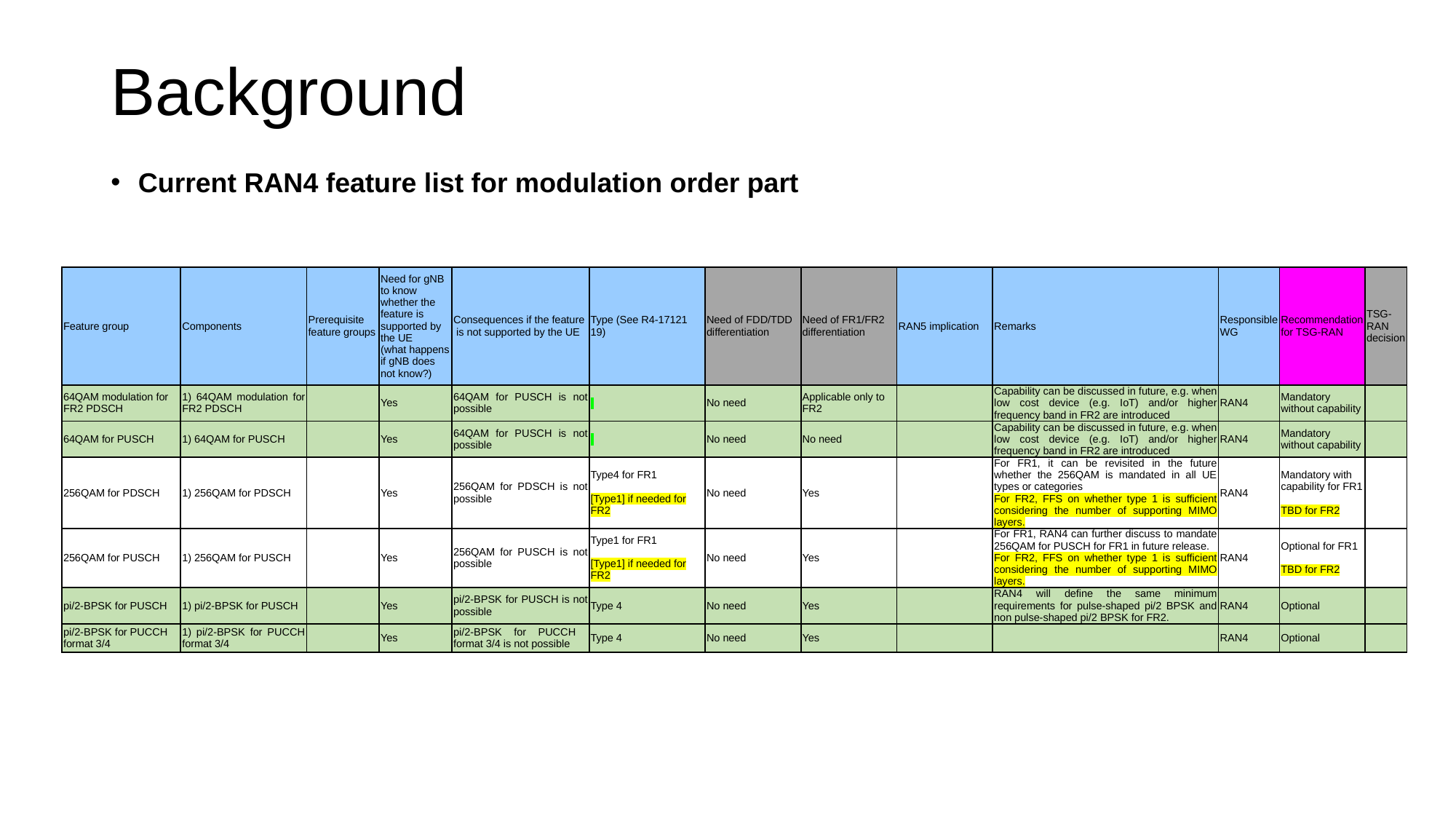

# Background
Current RAN4 feature list for modulation order part
| Feature group | Components | Prerequisite feature groups | Need for gNB to know whether the feature is supported by the UE (what happens if gNB does not know?) | Consequences if the feature is not supported by the UE | Type (See R4-17121 19) | Need of FDD/TDD differentiation | Need of FR1/FR2 differentiation | RAN5 implication | Remarks | Responsible WG | Recommendation for TSG-RAN | TSG-RAN decision |
| --- | --- | --- | --- | --- | --- | --- | --- | --- | --- | --- | --- | --- |
| 64QAM modulation for FR2 PDSCH | 1) 64QAM modulation for FR2 PDSCH |  | Yes | 64QAM for PUSCH is not possible |  | No need | Applicable only to FR2 |  | Capability can be discussed in future, e.g. when low cost device (e.g. IoT) and/or higher frequency band in FR2 are introduced | RAN4 | Mandatory without capability |  |
| 64QAM for PUSCH | 1) 64QAM for PUSCH |  | Yes | 64QAM for PUSCH is not possible |  | No need | No need |  | Capability can be discussed in future, e.g. when low cost device (e.g. IoT) and/or higher frequency band in FR2 are introduced | RAN4 | Mandatory without capability |  |
| 256QAM for PDSCH | 1) 256QAM for PDSCH |  | Yes | 256QAM for PDSCH is not possible | Type4 for FR1   [Type1] if needed for FR2 | No need | Yes |  | For FR1, it can be revisited in the future whether the 256QAM is mandated in all UE types or categories For FR2, FFS on whether type 1 is sufficient considering the number of supporting MIMO layers. | RAN4 | Mandatory with capability for FR1   TBD for FR2 |  |
| 256QAM for PUSCH | 1) 256QAM for PUSCH |  | Yes | 256QAM for PUSCH is not possible | Type1 for FR1   [Type1] if needed for FR2 | No need | Yes |  | For FR1, RAN4 can further discuss to mandate 256QAM for PUSCH for FR1 in future release. For FR2, FFS on whether type 1 is sufficient considering the number of supporting MIMO layers. | RAN4 | Optional for FR1   TBD for FR2 |  |
| pi/2-BPSK for PUSCH | 1) pi/2-BPSK for PUSCH |  | Yes | pi/2-BPSK for PUSCH is not possible | Type 4 | No need | Yes |  | RAN4 will define the same minimum requirements for pulse-shaped pi/2 BPSK and non pulse-shaped pi/2 BPSK for FR2. | RAN4 | Optional |  |
| pi/2-BPSK for PUCCH format 3/4 | 1) pi/2-BPSK for PUCCH format 3/4 |  | Yes | pi/2-BPSK for PUCCH format 3/4 is not possible | Type 4 | No need | Yes |  |  | RAN4 | Optional |  |